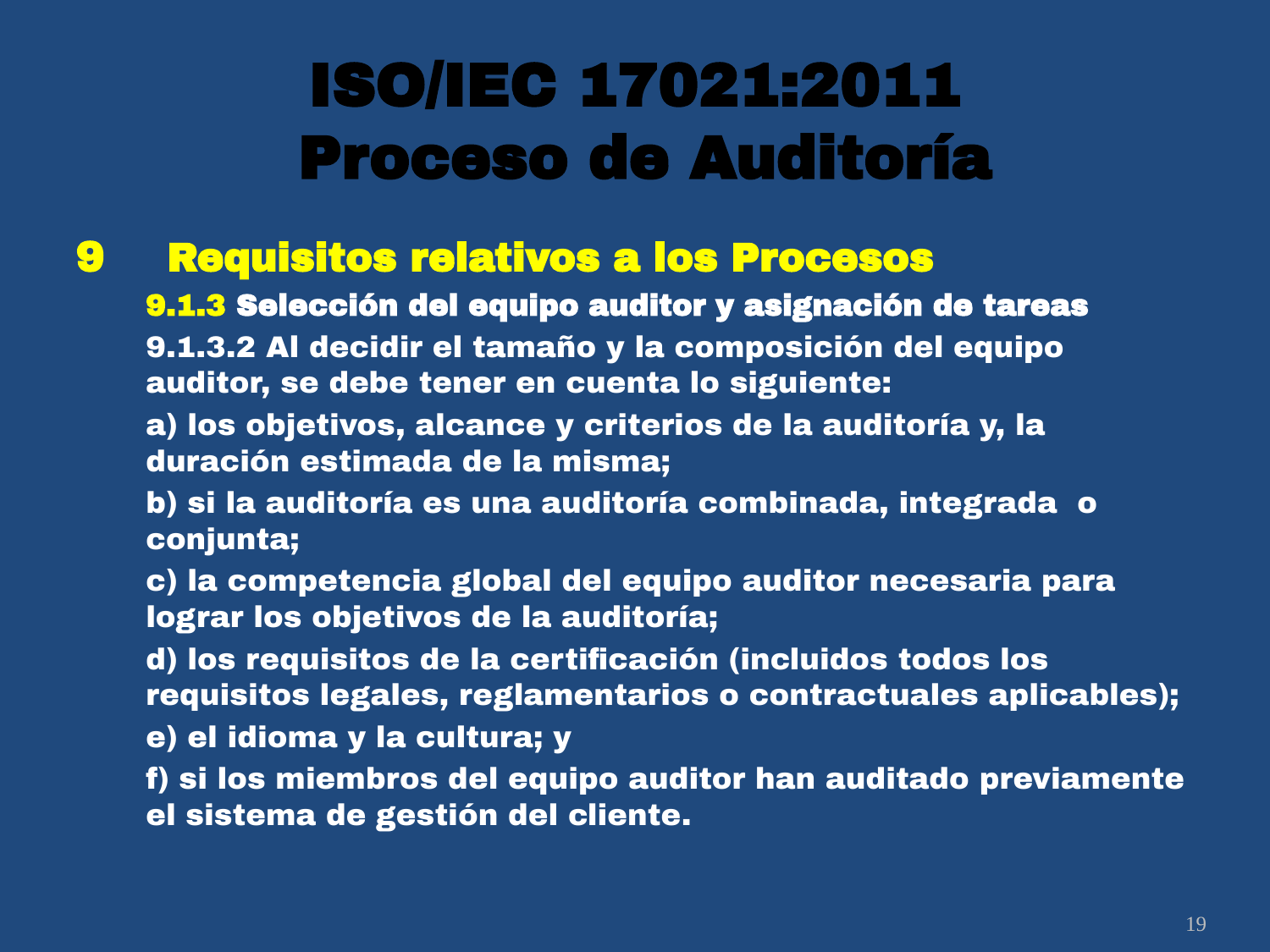

# ISO/IEC 17021:2011 Proceso de Auditoría
9	 Requisitos relativos a los Procesos
	9.1.3 Selección del equipo auditor y asignación de tareas
	9.1.3.2 Al decidir el tamaño y la composición del equipo auditor, se debe tener en cuenta lo siguiente:
	a) los objetivos, alcance y criterios de la auditoría y, la duración estimada de la misma;
	b) si la auditoría es una auditoría combinada, integrada  o conjunta;
	c) la competencia global del equipo auditor necesaria para lograr los objetivos de la auditoría;
	d) los requisitos de la certificación (incluidos todos los requisitos legales, reglamentarios o contractuales aplicables);
	e) el idioma y la cultura; y
	f) si los miembros del equipo auditor han auditado previamente el sistema de gestión del cliente.
19